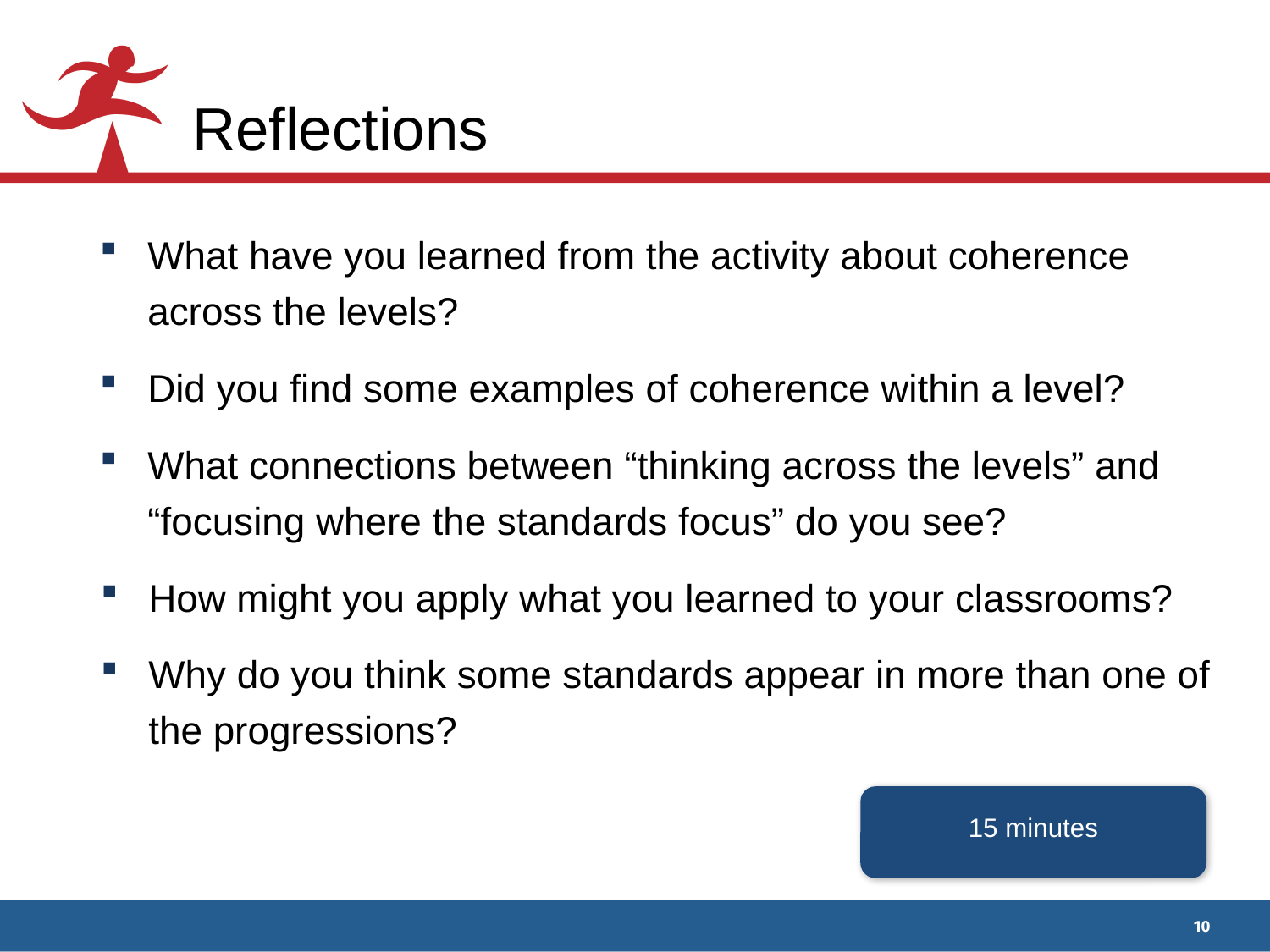

# Reflections
What have you learned from the activity about coherence across the levels?
Did you find some examples of coherence within a level?
What connections between “thinking across the levels” and “focusing where the standards focus” do you see?
How might you apply what you learned to your classrooms?
Why do you think some standards appear in more than one of the progressions?

15 minutes